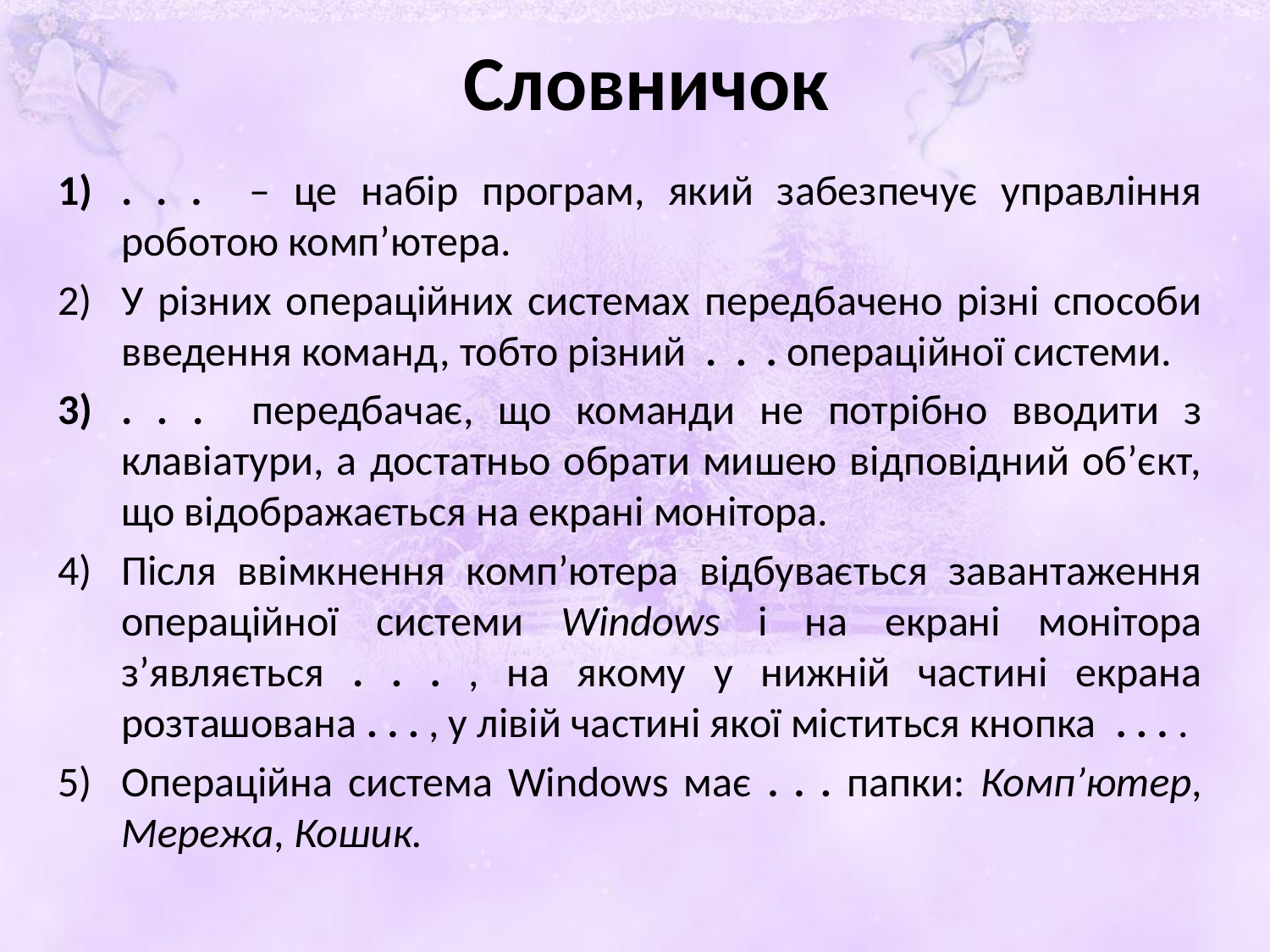

# Словничок
. . .  – це набір програм, який забезпечує управління роботою комп’ютера.
У різних операційних системах передбачено різні способи введення команд, тобто різний  .  .  . операційної системи.
. . .  передбачає, що команди не потрібно вводити з клавіатури, а достатньо обрати мишею відповідний об’єкт, що відображається на екрані монітора.
Після ввімкнення комп’ютера відбувається завантаження операційної системи Windows і на екрані монітора з’являється . . . , на якому у нижній частині екрана розташована . . . , у лівій частині якої міститься кнопка  . . . .
Операційна система Windows має . . . папки: Комп’ютер, Мережа, Кошик.